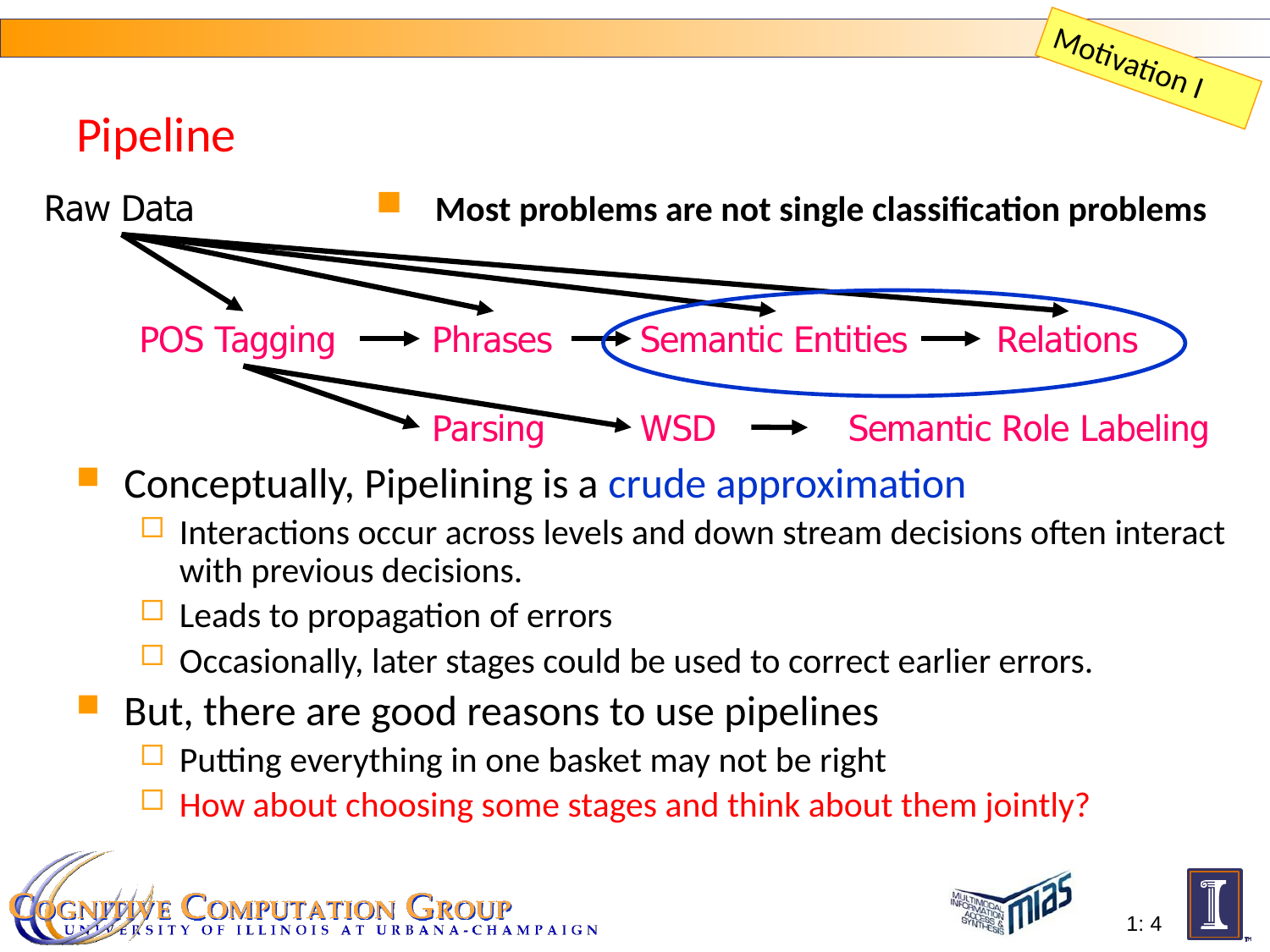

Motivation I
# Pipeline
Raw Data
   Most problems are not single classification problems

POS Tagging
Phrases
Semantic Entities
Relations
Parsing
WSD
Semantic Role Labeling
Conceptually, Pipelining is a crude approximation
Interactions occur across levels and down stream decisions often interact with previous decisions.
Leads to propagation of errors
Occasionally, later stages could be used to correct earlier errors.
But, there are good reasons to use pipelines
Putting everything in one basket may not be right
How about choosing some stages and think about them jointly?
1: 4